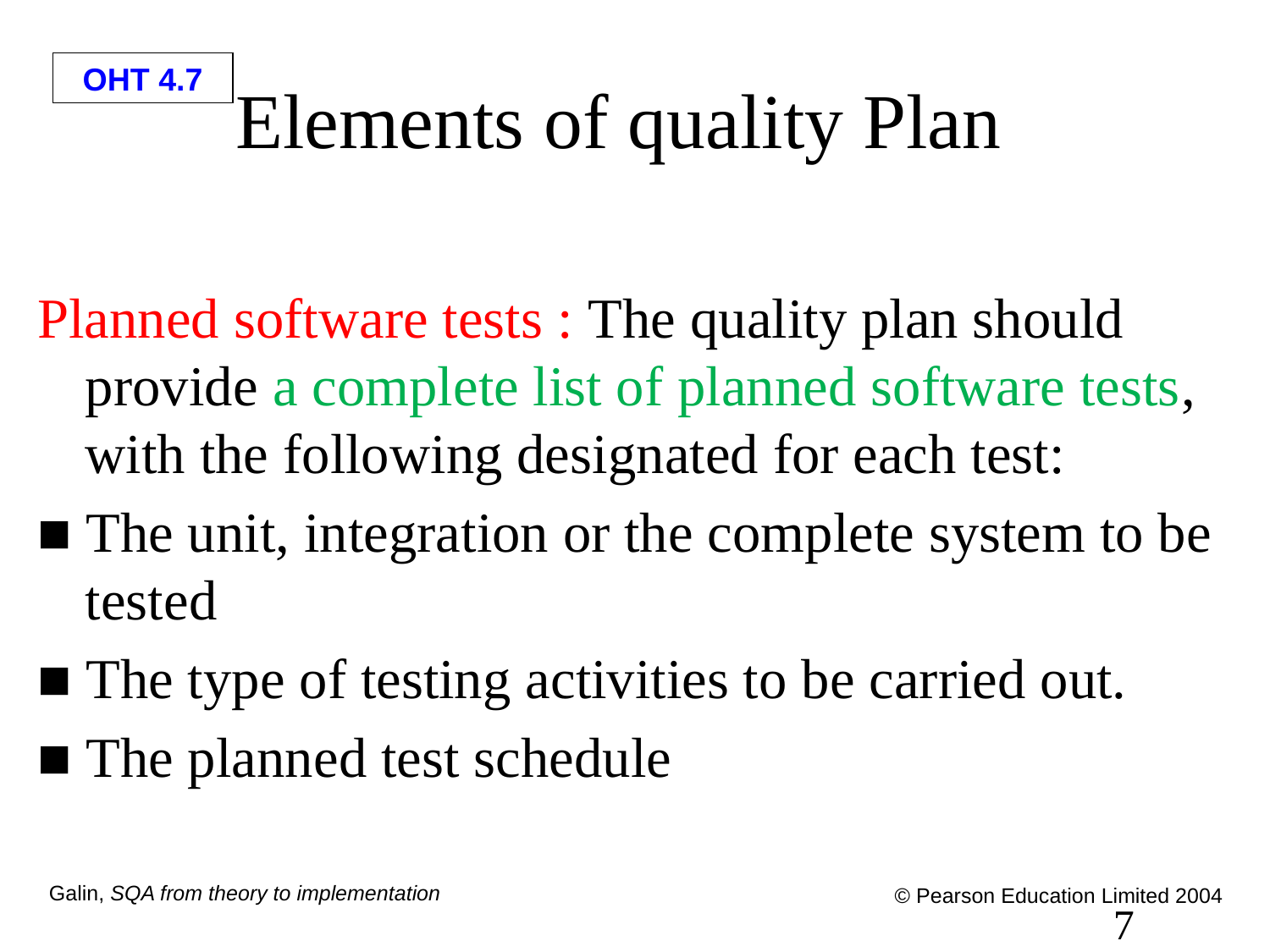

# Elements of quality Plan
Planned software tests : The quality plan should provide a complete list of planned software tests, with the following designated for each test:
■ The unit, integration or the complete system to be tested
■ The type of testing activities to be carried out.
■ The planned test schedule

7